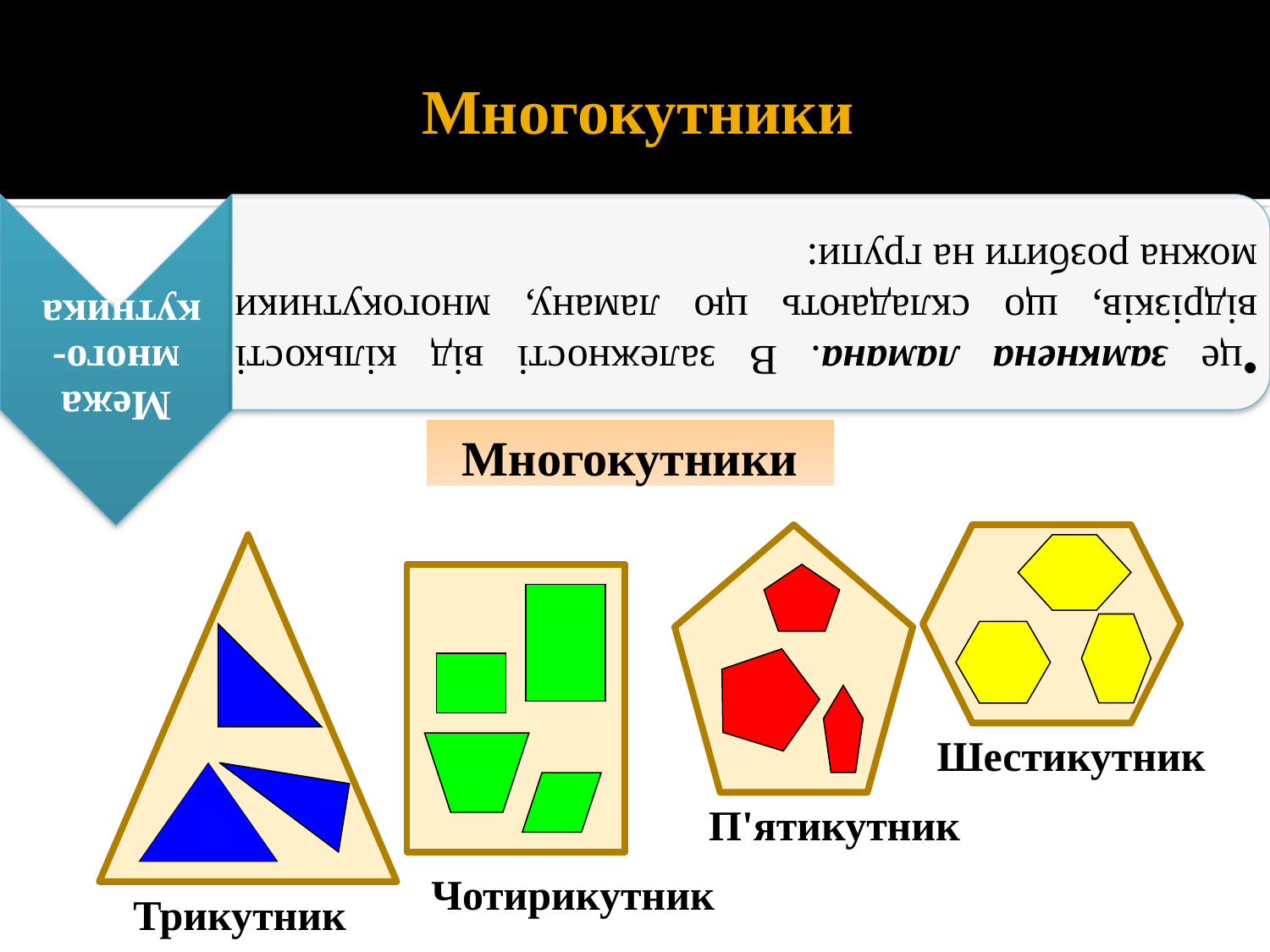

# Многокутники
Межа много-кутника
це замкнена ламана. В залежності від кількості відрізків, що складають цю ламану, многокутники можна розбити на групи:
Многокутники

Шестикутник

П'ятикутник
Чотирикутник
Трикутник